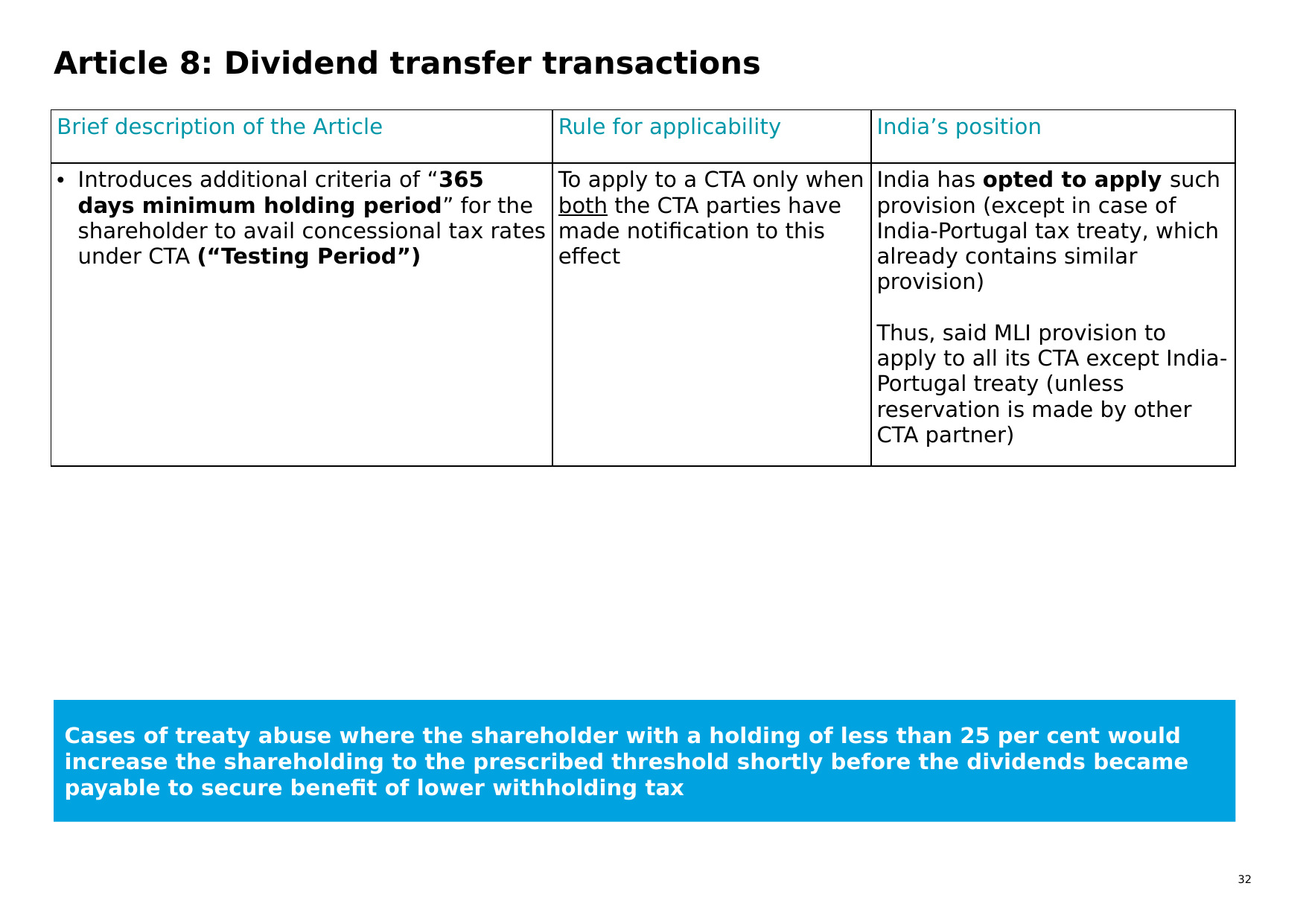

# Article 8: Dividend transfer transactions
| Brief description of the Article | Rule for applicability | India’s position |
| --- | --- | --- |
| Introduces additional criteria of “365 days minimum holding period” for the shareholder to avail concessional tax rates under CTA (“Testing Period”) | To apply to a CTA only when both the CTA parties have made notification to this effect | India has opted to apply such provision (except in case of India-Portugal tax treaty, which already contains similar provision) Thus, said MLI provision to apply to all its CTA except India-Portugal treaty (unless reservation is made by other CTA partner) |
Cases of treaty abuse where the shareholder with a holding of less than 25 per cent would increase the shareholding to the prescribed threshold shortly before the dividends became payable to secure benefit of lower withholding tax